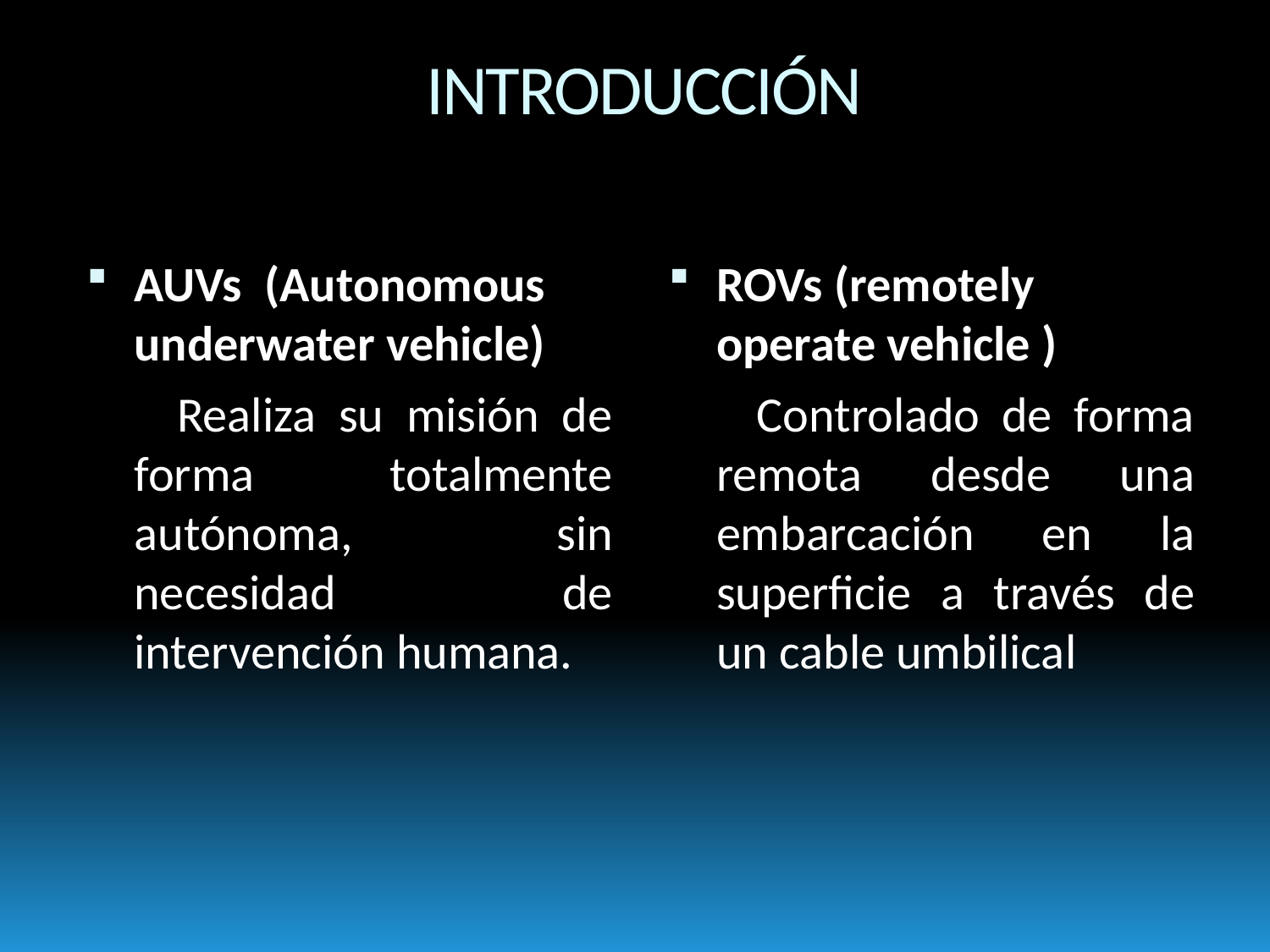

# INTRODUCCIÓN
AUVs  (Autonomous underwater vehicle)
    Realiza su misión de forma totalmente autónoma, sin necesidad de intervención humana.
ROVs (remotely operate vehicle )
    Controlado de forma remota desde una embarcación en la superficie a través de un cable umbilical